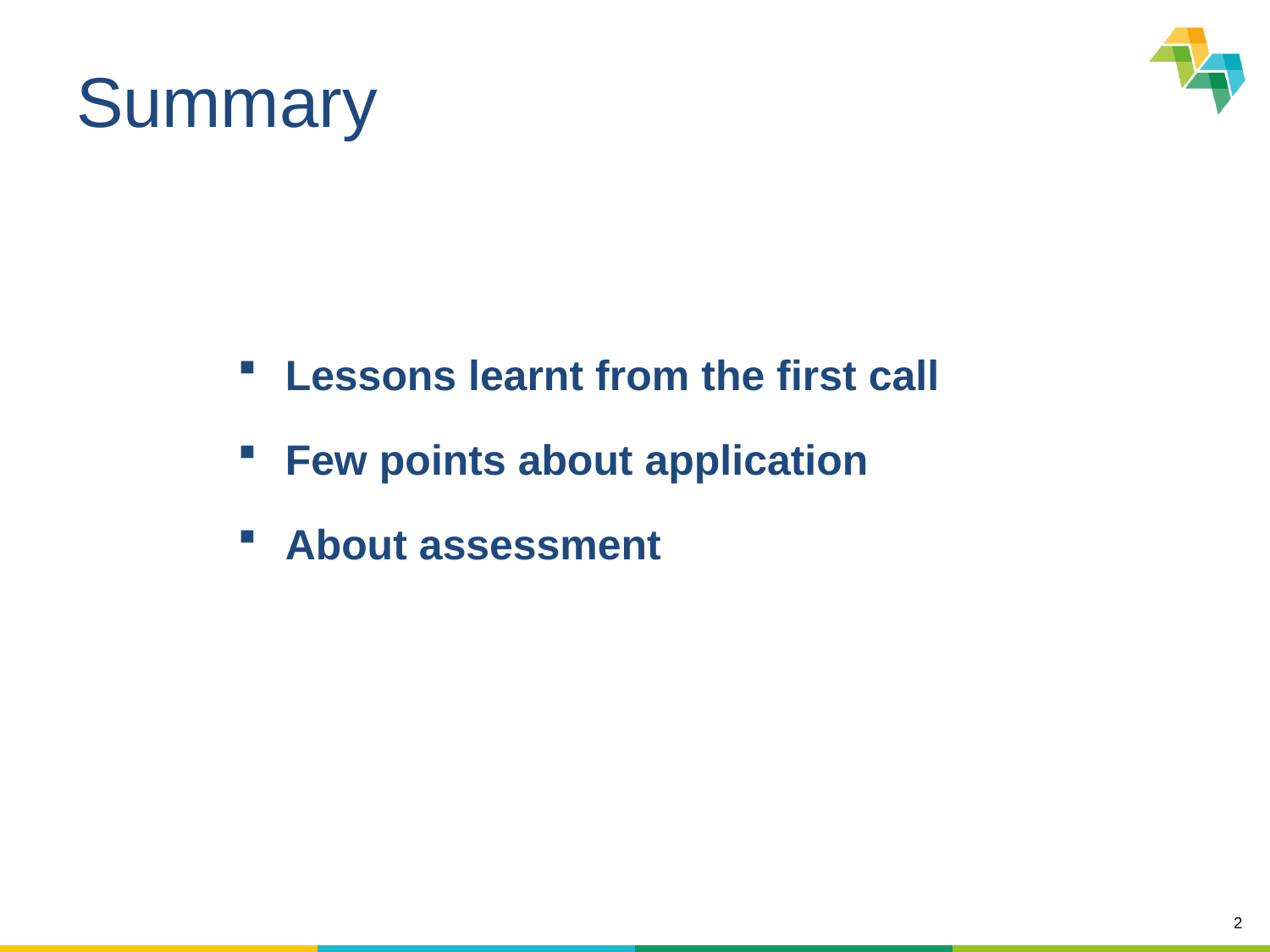

# Summary
Lessons learnt from the first call
Few points about application
About assessment